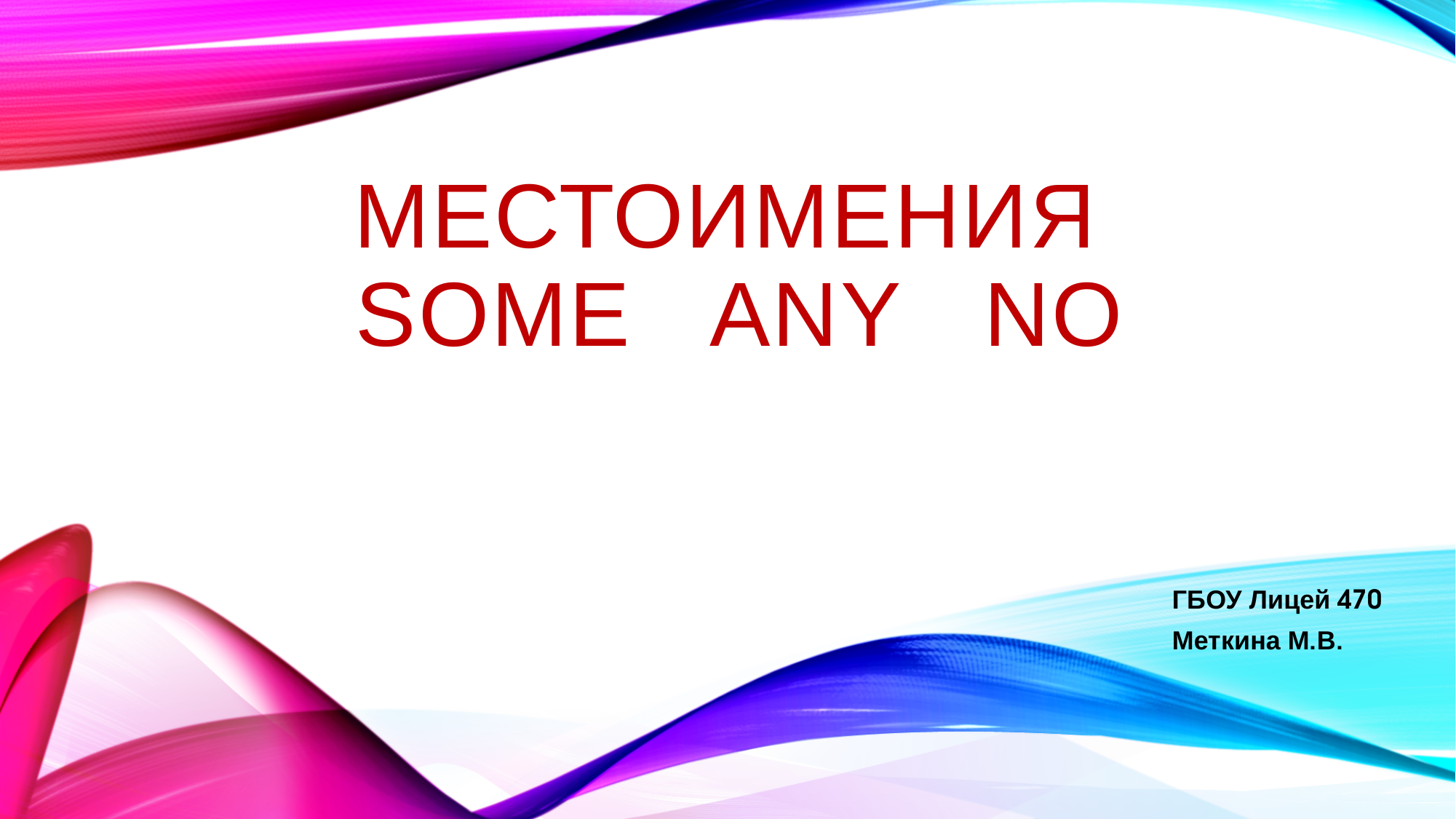

# Местоимения some   any   no
ГБОУ Лицей 470
Меткина М.В.